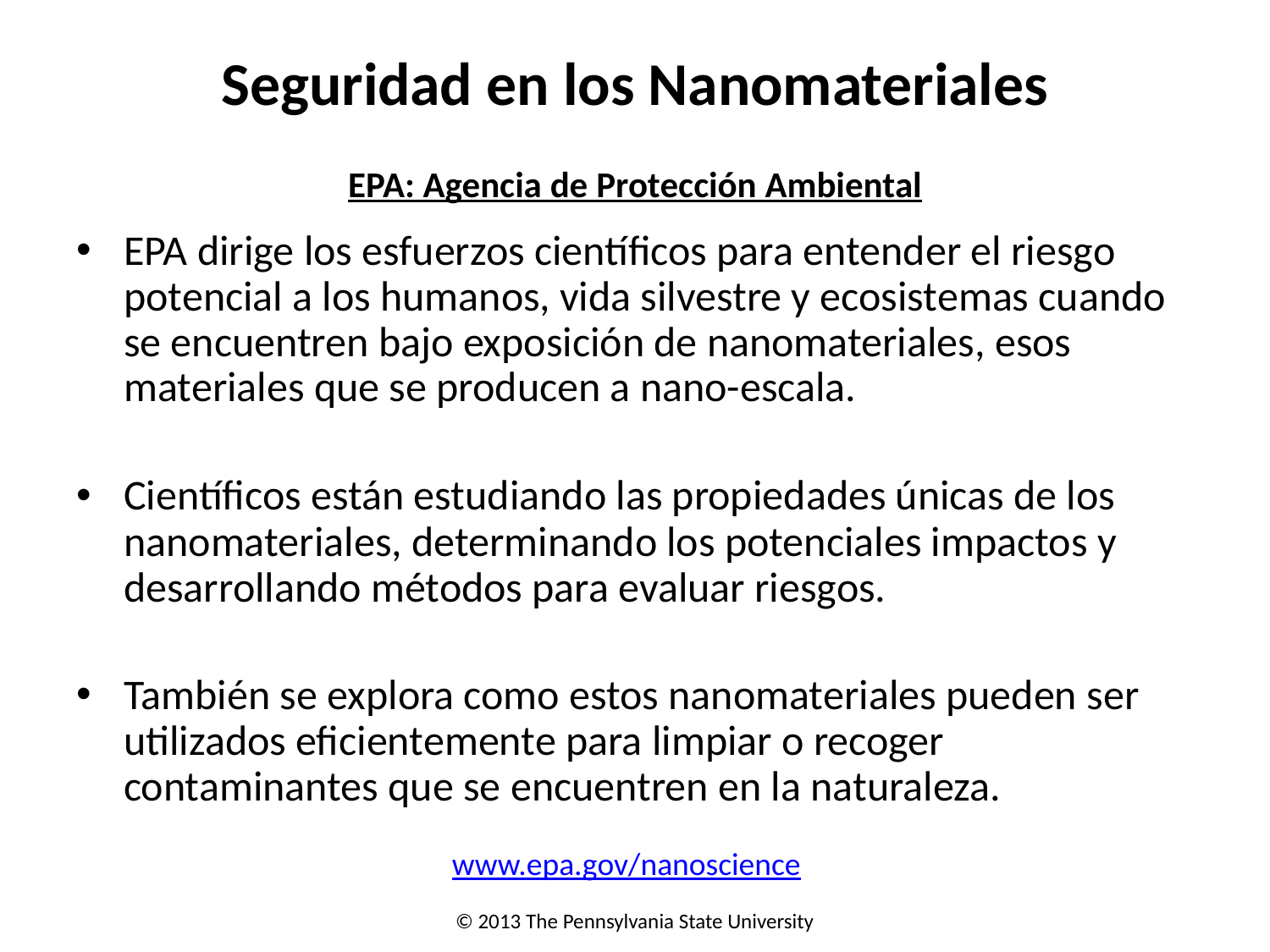

# Seguridad en los Nanomateriales EPA: Agencia de Protección Ambiental
EPA dirige los esfuerzos científicos para entender el riesgo potencial a los humanos, vida silvestre y ecosistemas cuando se encuentren bajo exposición de nanomateriales, esos materiales que se producen a nano-escala.

Científicos están estudiando las propiedades únicas de los nanomateriales, determinando los potenciales impactos y desarrollando métodos para evaluar riesgos.

También se explora como estos nanomateriales pueden ser utilizados eficientemente para limpiar o recoger contaminantes que se encuentren en la naturaleza.

www.epa.gov/nanoscience